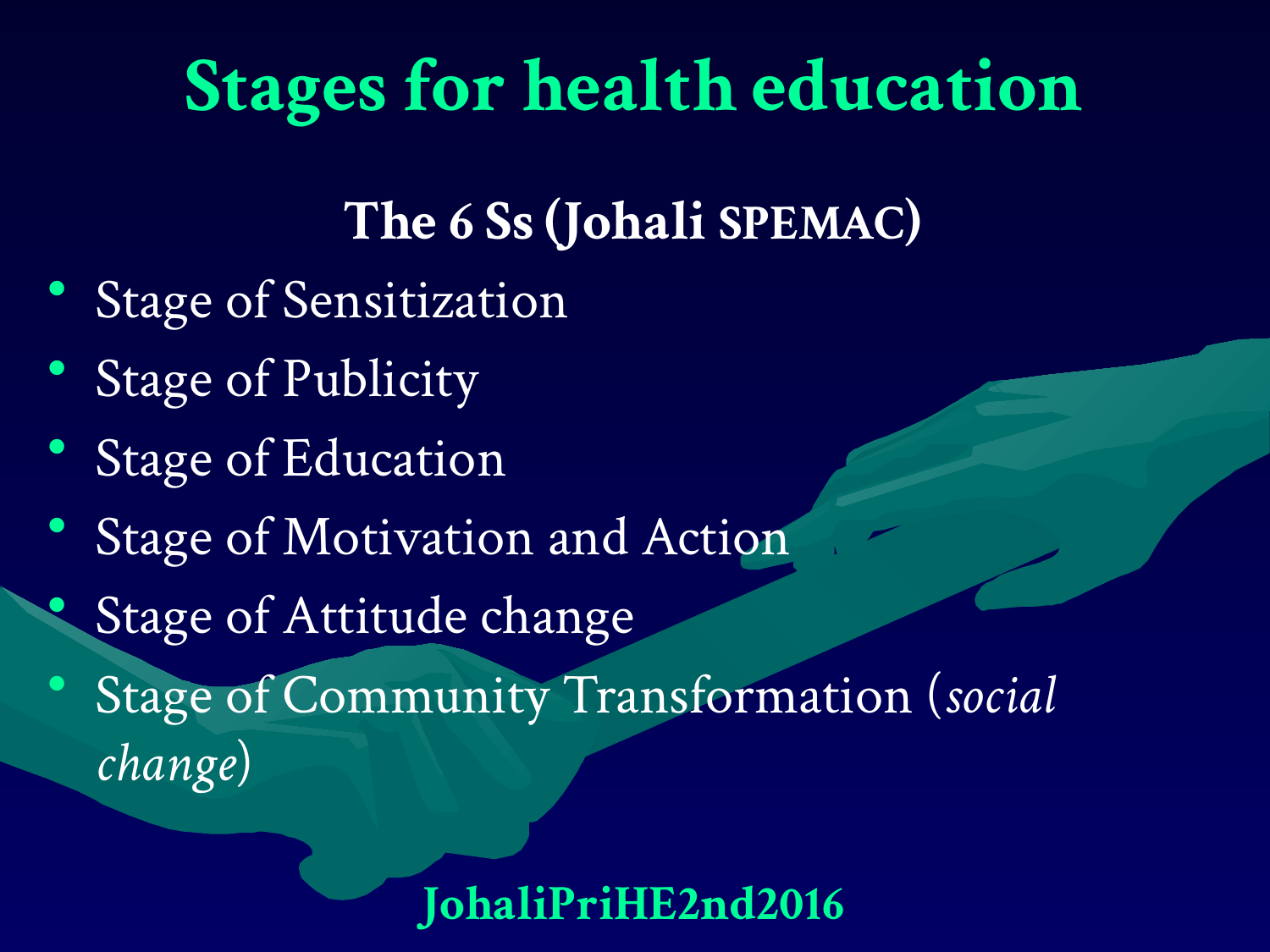

# Stages for health education
The 6 Ss (Johali SPEMAC)
Stage of Sensitization
Stage of Publicity
Stage of Education
Stage of Motivation and Action
Stage of Attitude change
Stage of Community Transformation (social change)
JohaliPriHE2nd2016